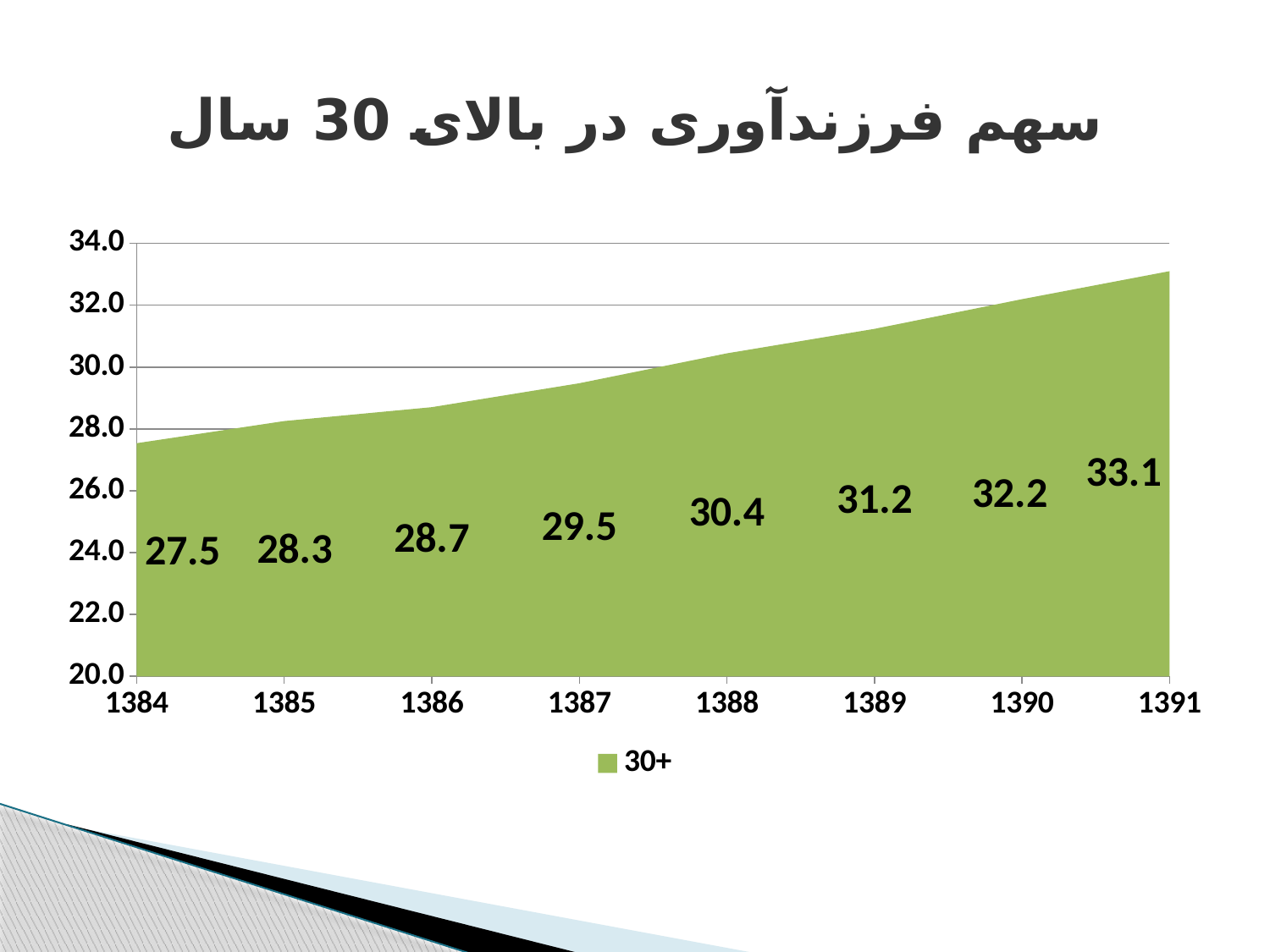

# سهم فرزندآوری در بالای 30 سال

### Chart

| Category | 30+ |
|---|---|
| 1384 | 27.539379796257236 |
| 1385 | 28.254054259915797 |
| 1386 | 28.703478513190976 |
| 1387 | 29.478145600107165 |
| 1388 | 30.442836848636638 |
| 1389 | 31.23451962937929 |
| 1390 | 32.19427835415238 |
| 1391 | 33.100262250409514 |